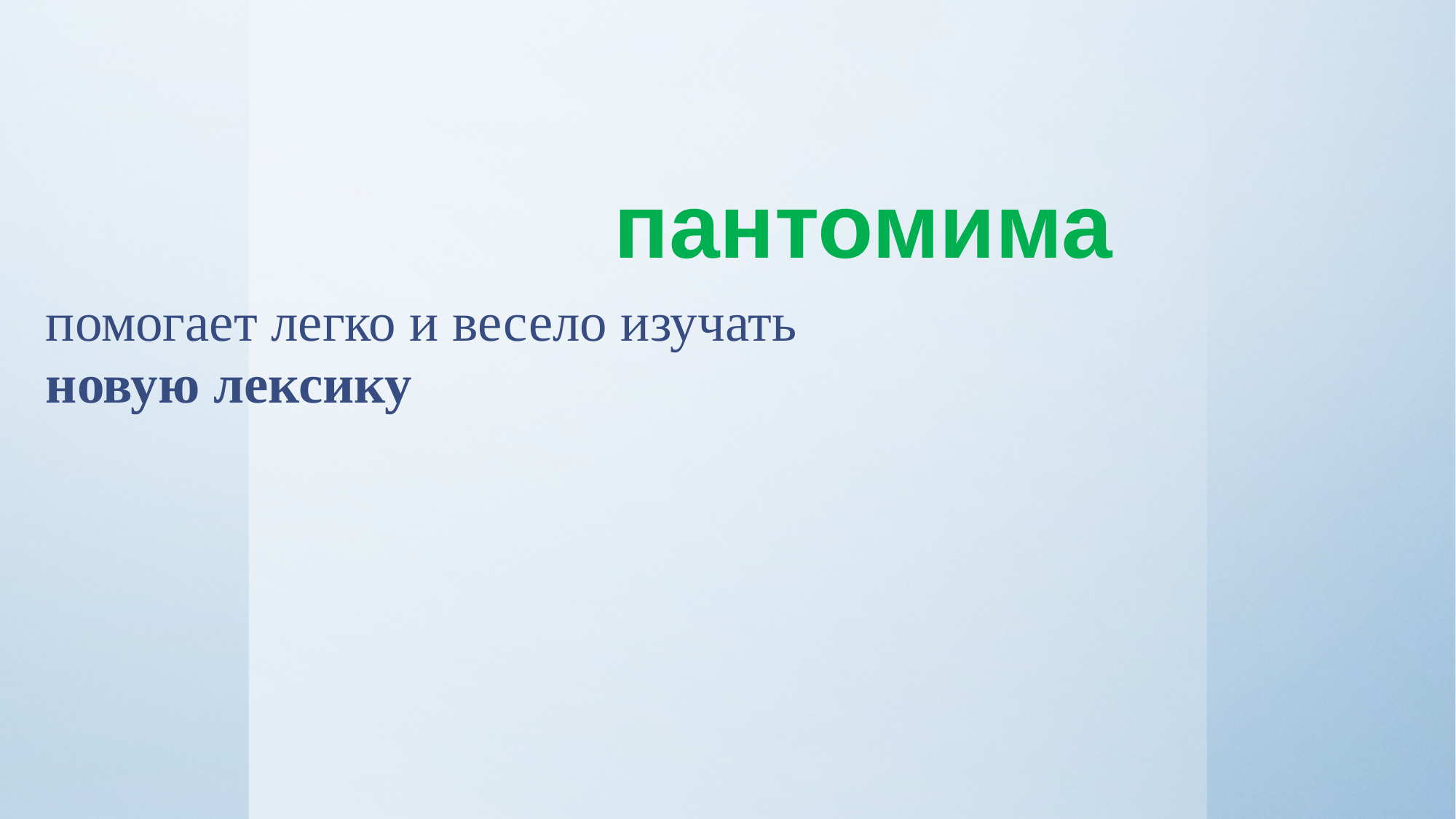

# пантомима
помогает легко и весело изучать новую лексику